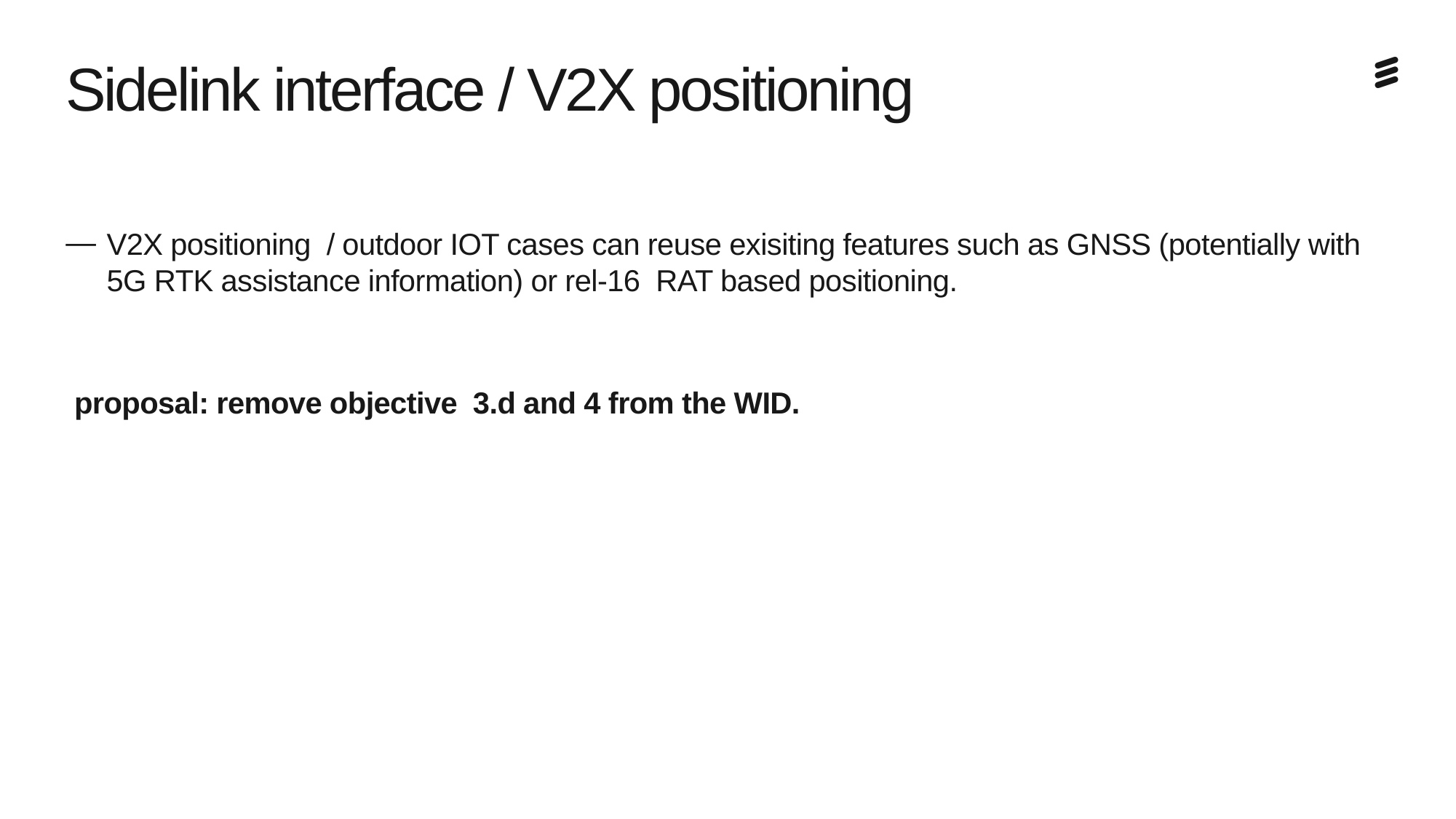

# Sidelink interface / V2X positioning
V2X positioning  / outdoor IOT cases can reuse exisiting features such as GNSS (potentially with 5G RTK assistance information) or rel-16  RAT based positioning.

 proposal: remove objective  3.d and 4 from the WID.